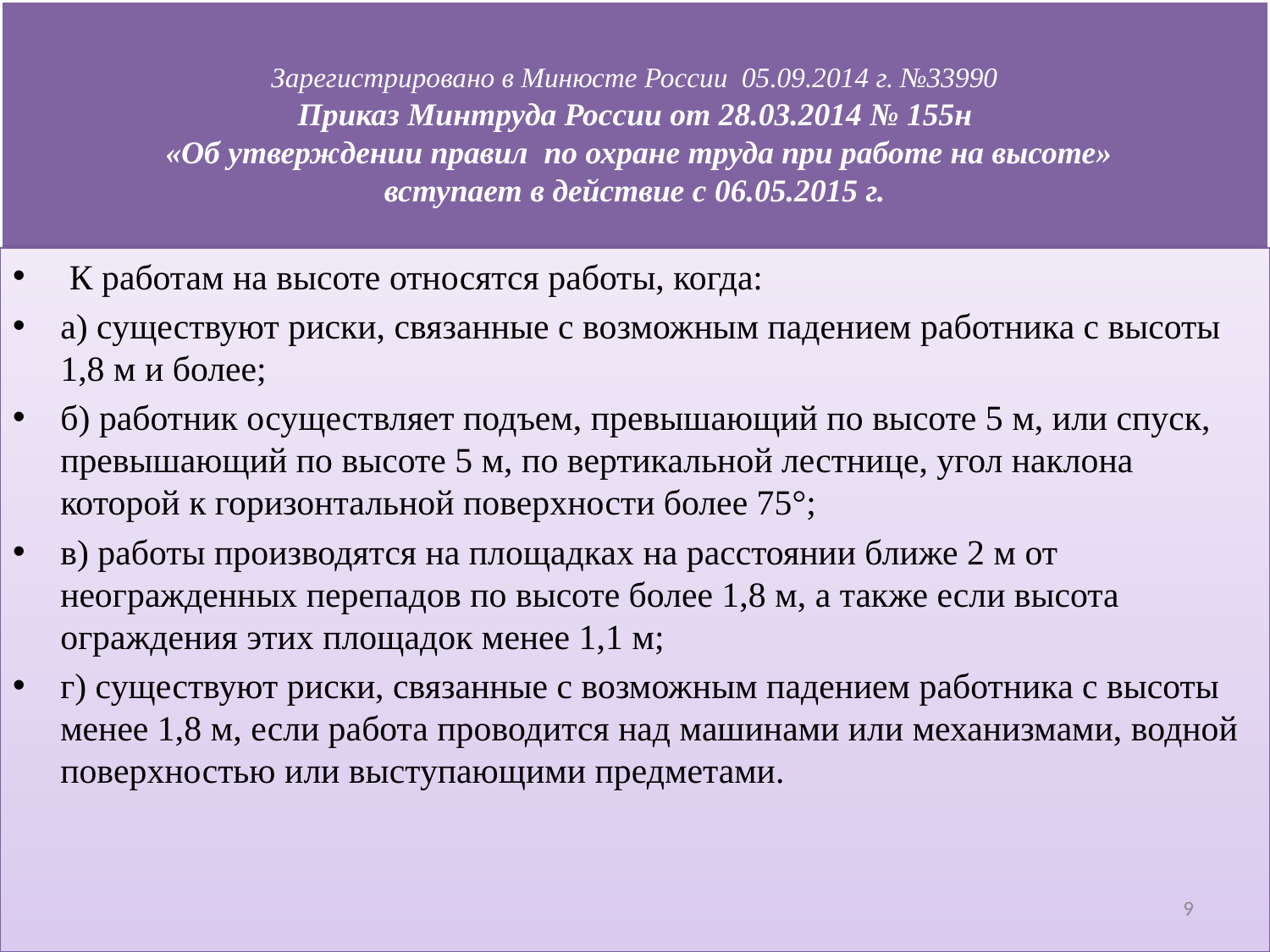

# Зарегистрировано в Минюсте России  05.09.2014 г. №33990 Приказ Минтруда России от 28.03.2014 № 155н «Об утверждении правил  по охране труда при работе на высоте» вступает в действие с 06.05.2015 г.
 К работам на высоте относятся работы, когда:
а) существуют риски, связанные с возможным падением работника с высоты 1,8 м и более;
б) работник осуществляет подъем, превышающий по высоте 5 м, или спуск, превышающий по высоте 5 м, по вертикальной лестнице, угол наклона которой к горизонтальной поверхности более 75°;
в) работы производятся на площадках на расстоянии ближе 2 м от неогражденных перепадов по высоте более 1,8 м, а также если высота ограждения этих площадок менее 1,1 м;
г) существуют риски, связанные с возможным падением работника с высоты менее 1,8 м, если работа проводится над машинами или механизмами, водной поверхностью или выступающими предметами.

9